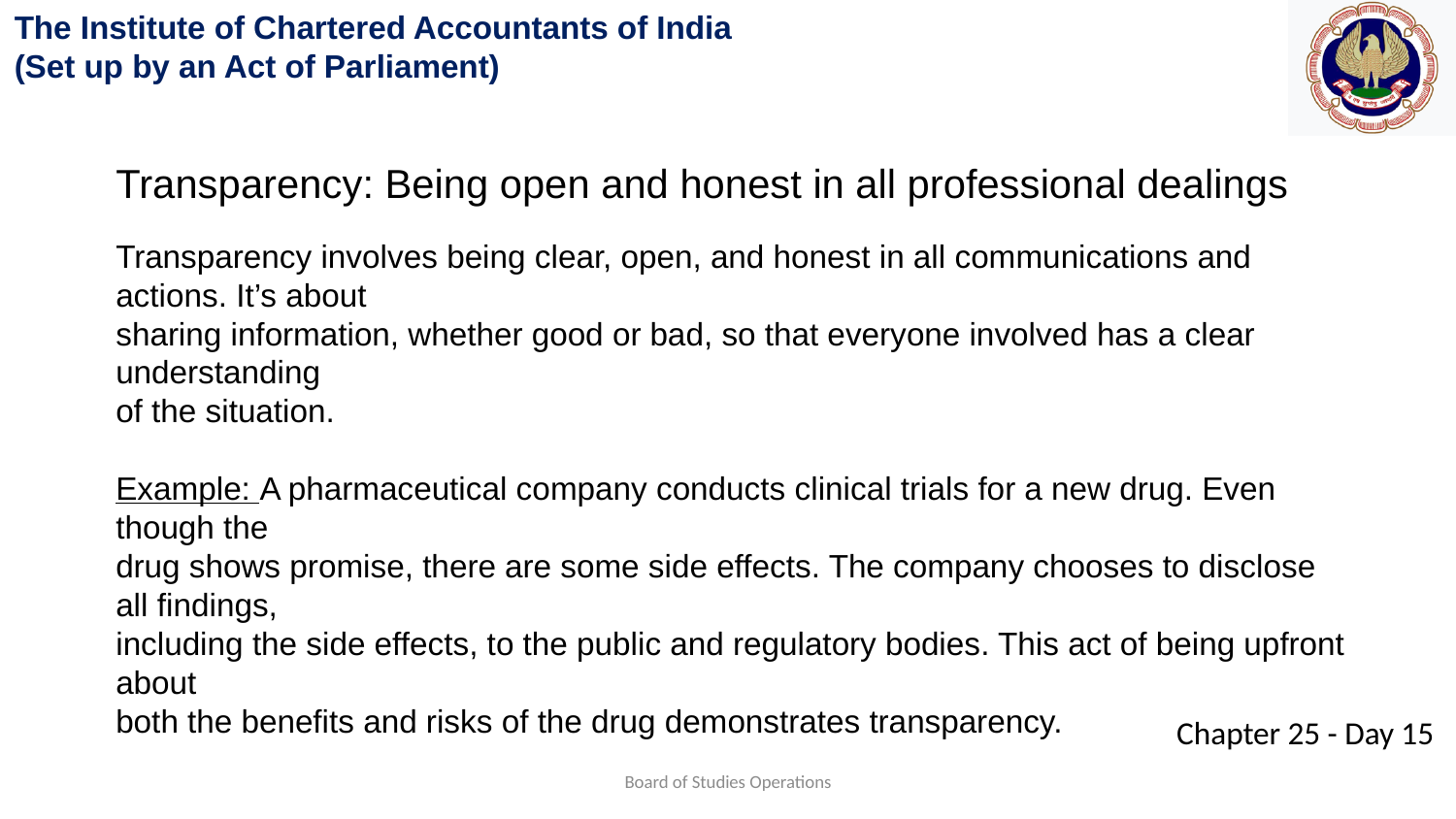

Transparency: Being open and honest in all professional dealings

Transparency involves being clear, open, and honest in all communications and actions. It’s about
sharing information, whether good or bad, so that everyone involved has a clear understanding
of the situation.

Example: A pharmaceutical company conducts clinical trials for a new drug. Even though the
drug shows promise, there are some side effects. The company chooses to disclose all findings,
including the side effects, to the public and regulatory bodies. This act of being upfront about
both the benefits and risks of the drug demonstrates transparency.
Board of Studies Operations